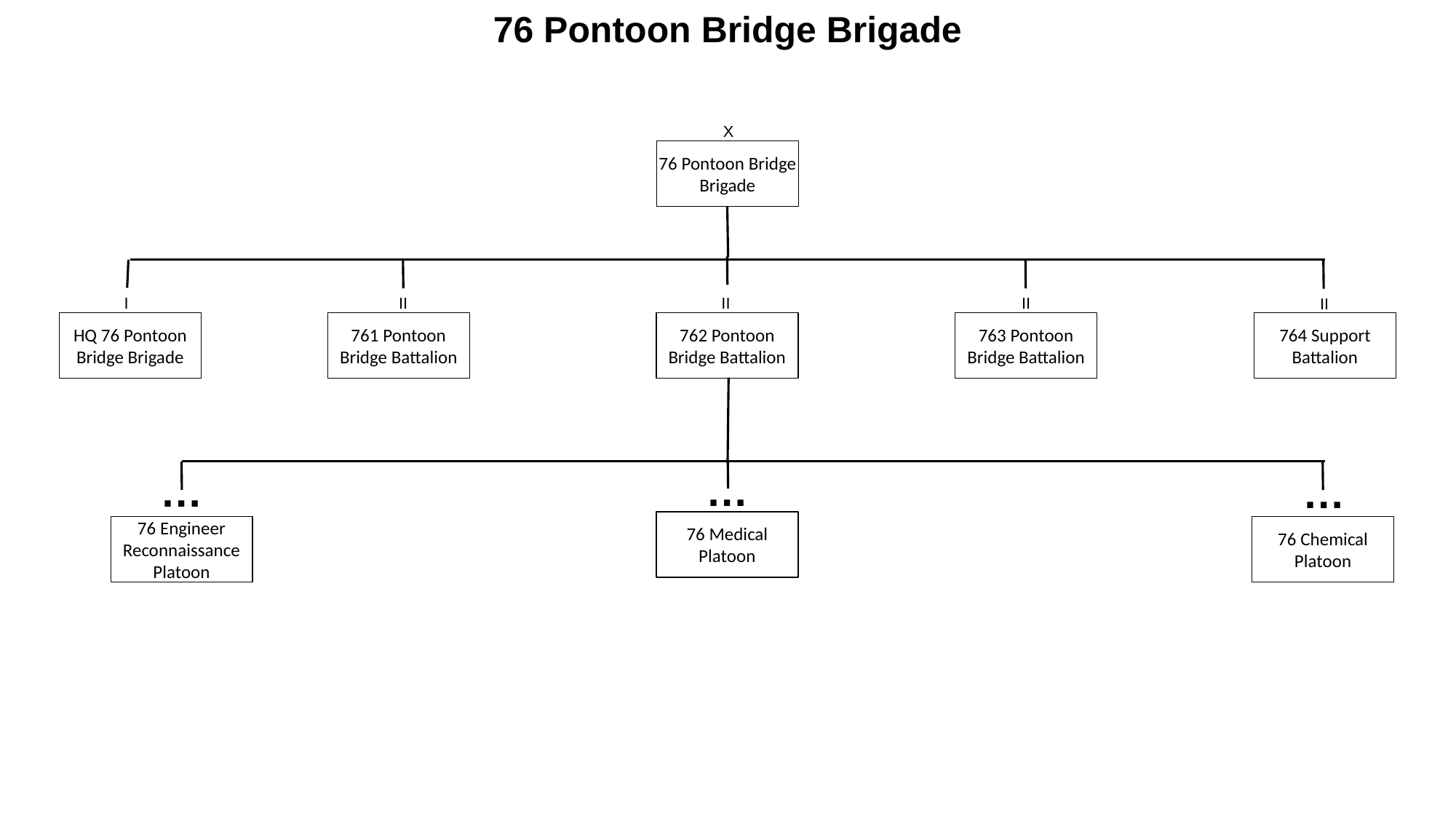

# 76 Pontoon Bridge Brigade
X
76 Pontoon Bridge Brigade
I
II
II
II
II
HQ 76 Pontoon
Bridge Brigade
761 Pontoon Bridge Battalion
762 Pontoon Bridge Battalion
764 Support Battalion
763 Pontoon Bridge Battalion
…
…
…
76 Medical Platoon
76 Engineer Reconnaissance Platoon
76 Chemical Platoon